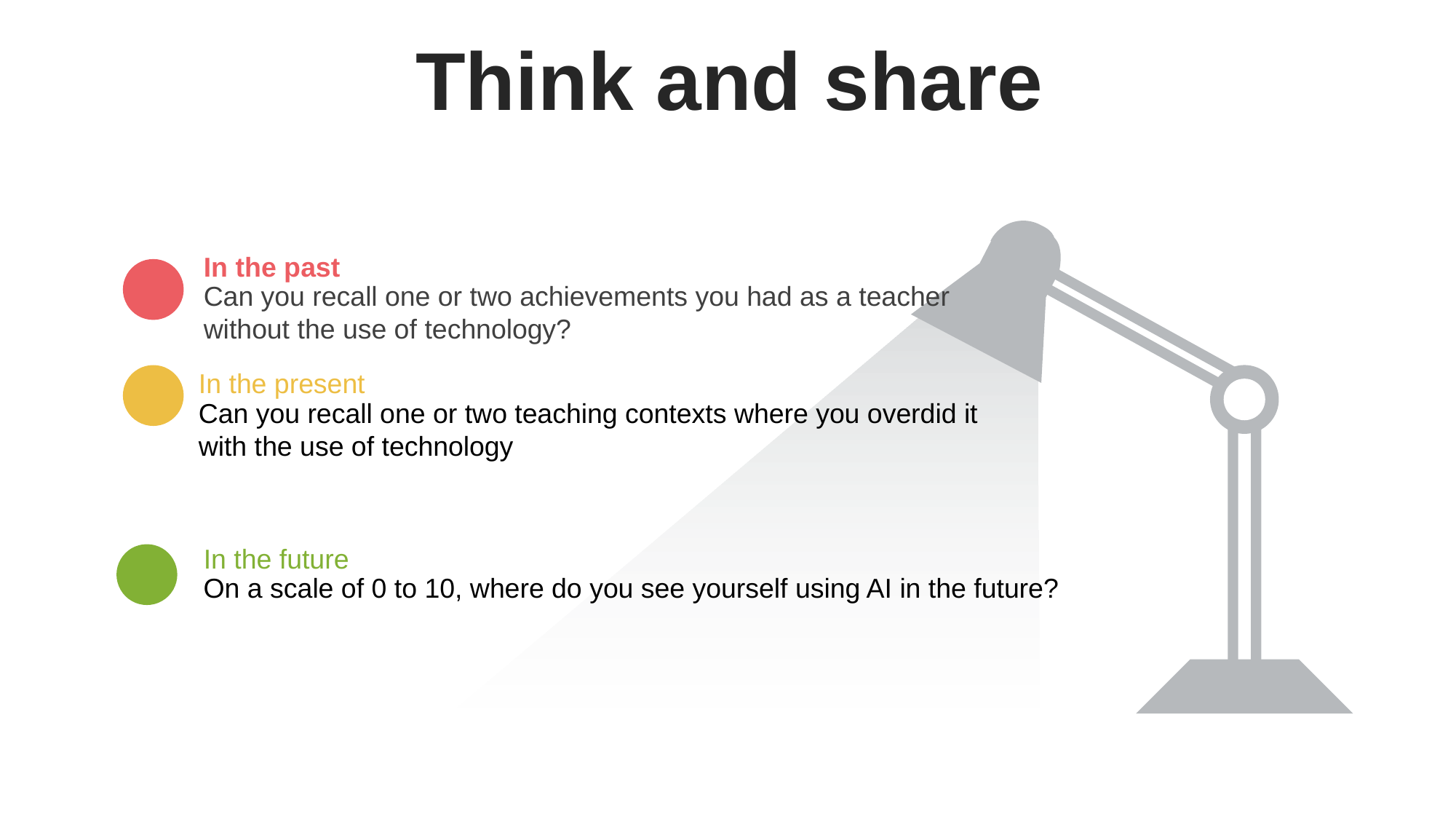

Think and share

In the past
Can you recall one or two achievements you had as a teacher without the use of technology?

In the present
Can you recall one or two teaching contexts where you overdid it with the use of technology

In the future
On a scale of 0 to 10, where do you see yourself using AI in the future?